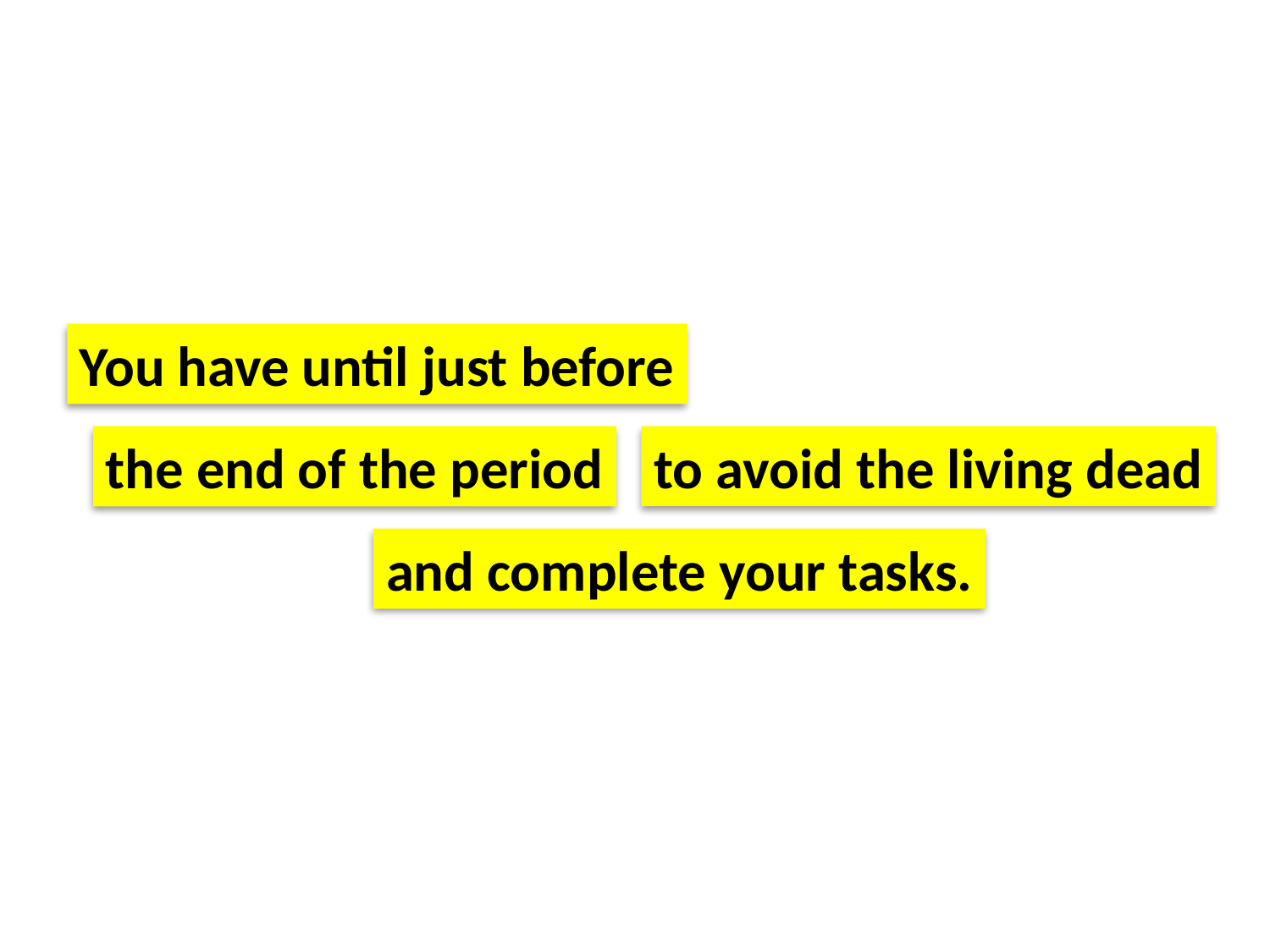

You have until just before
to avoid the living dead
the end of the period
and complete your tasks.